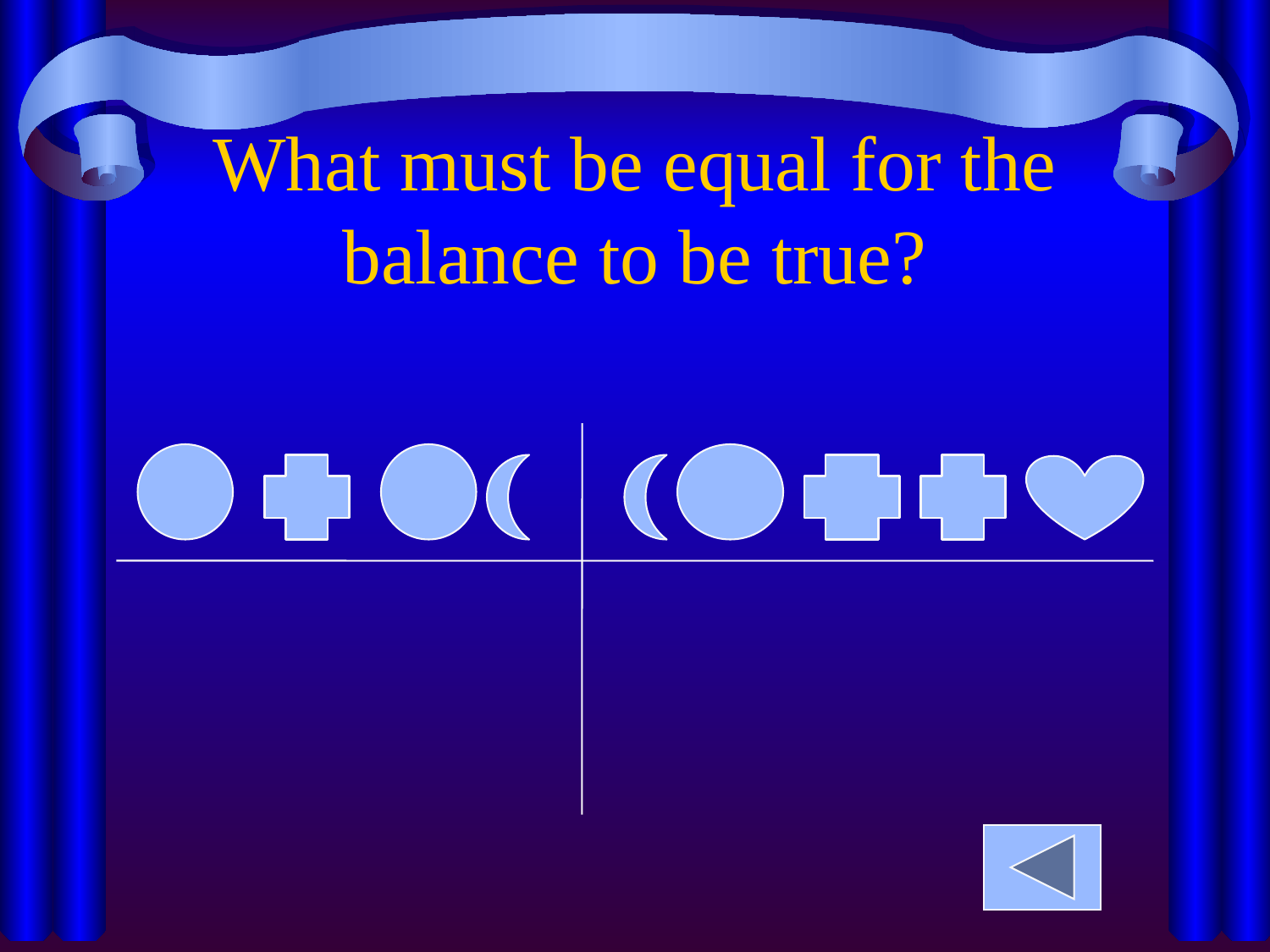

What must be equal for the balance to be true?